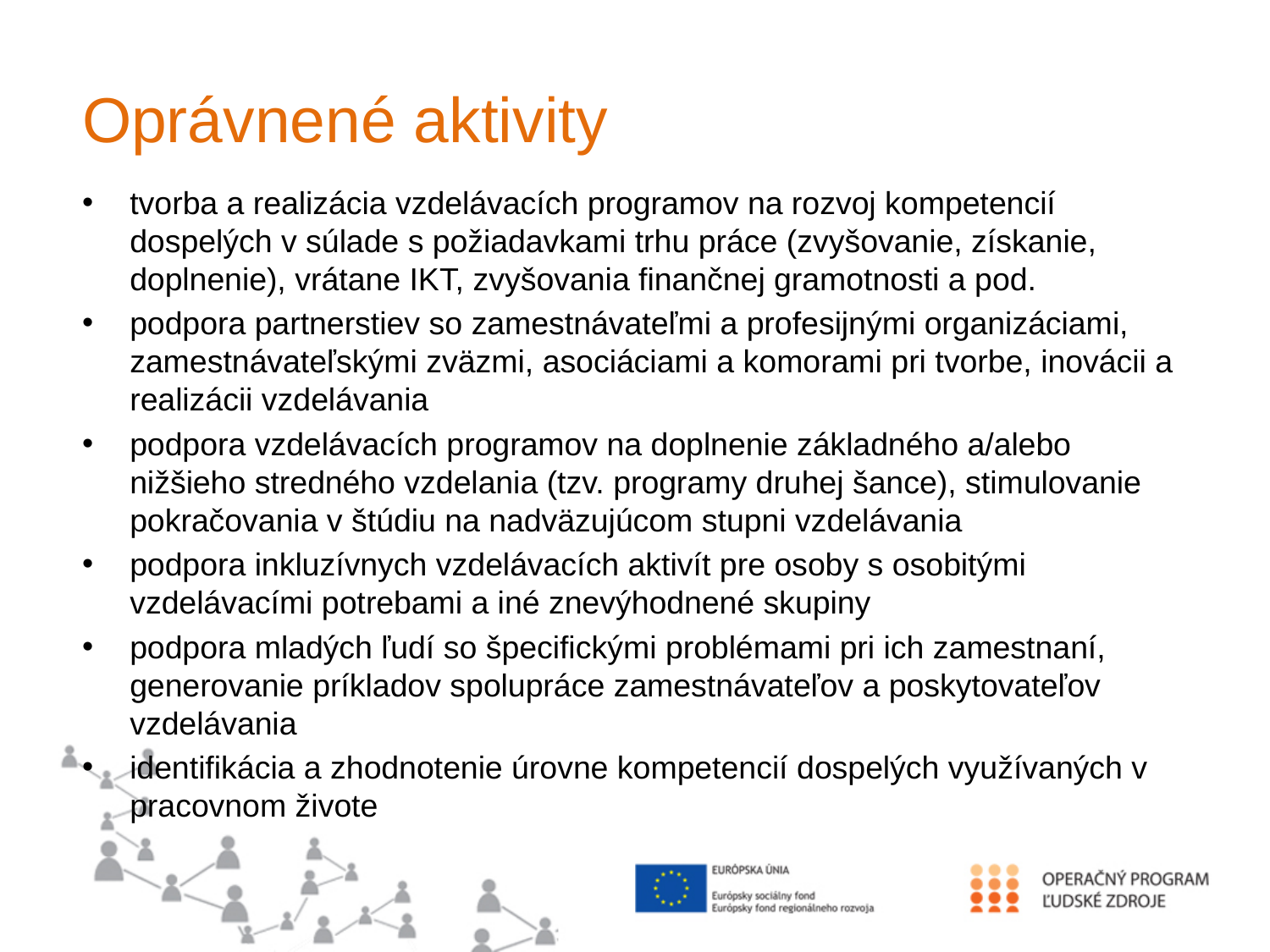

# Oprávnené aktivity
tvorba a realizácia vzdelávacích programov na rozvoj kompetencií dospelých v súlade s požiadavkami trhu práce (zvyšovanie, získanie, doplnenie), vrátane IKT, zvyšovania finančnej gramotnosti a pod.
podpora partnerstiev so zamestnávateľmi a profesijnými organizáciami, zamestnávateľskými zväzmi, asociáciami a komorami pri tvorbe, inovácii a realizácii vzdelávania
podpora vzdelávacích programov na doplnenie základného a/alebo nižšieho stredného vzdelania (tzv. programy druhej šance), stimulovanie pokračovania v štúdiu na nadväzujúcom stupni vzdelávania
podpora inkluzívnych vzdelávacích aktivít pre osoby s osobitými vzdelávacími potrebami a iné znevýhodnené skupiny
podpora mladých ľudí so špecifickými problémami pri ich zamestnaní, generovanie príkladov spolupráce zamestnávateľov a poskytovateľov vzdelávania
identifikácia a zhodnotenie úrovne kompetencií dospelých využívaných v pracovnom živote